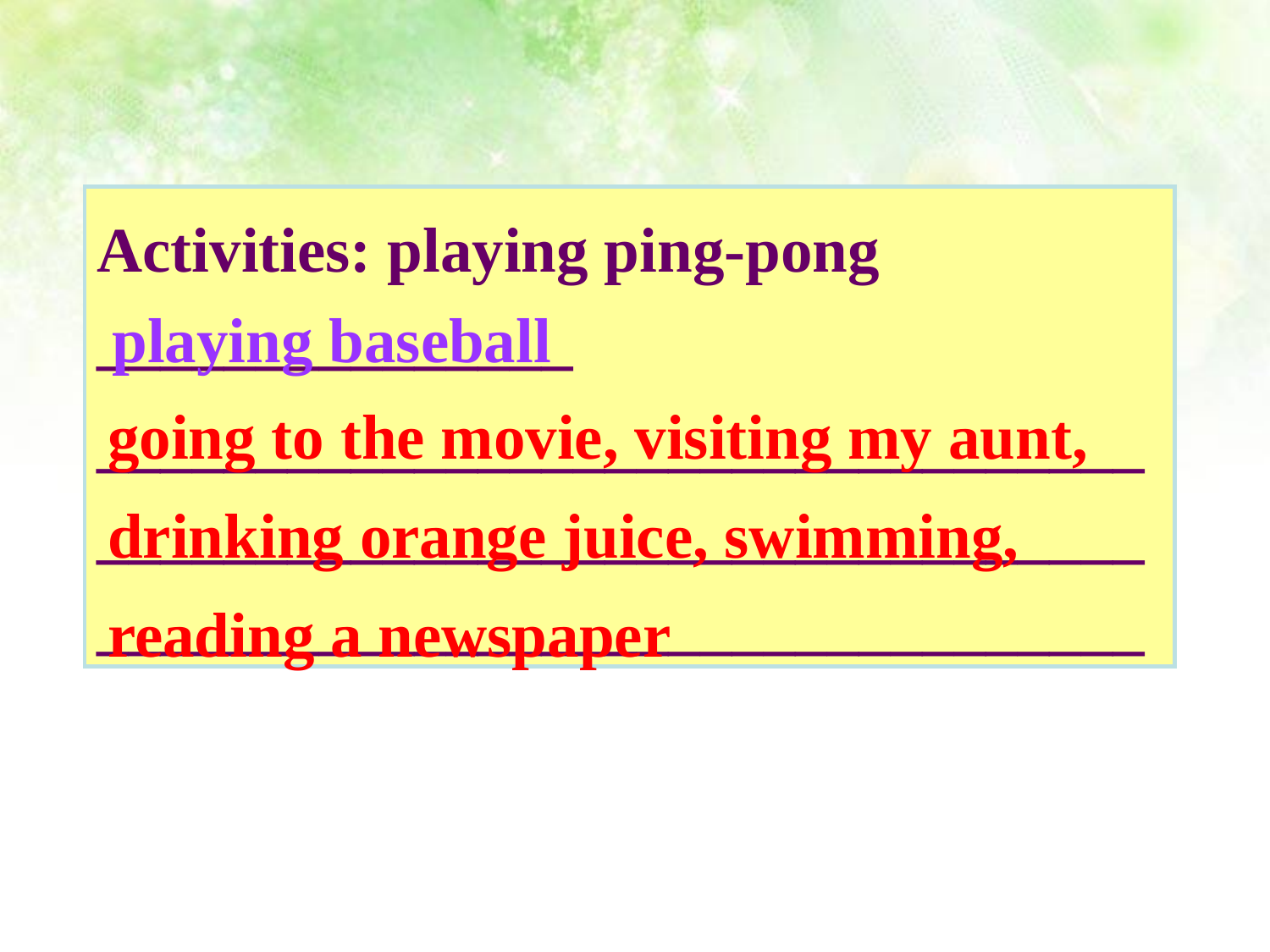

Activities: playing ping-pong _______________
___________________________________________________________________________________________________
playing baseball
going to the movie, visiting my aunt, drinking orange juice, swimming,  reading a newspaper